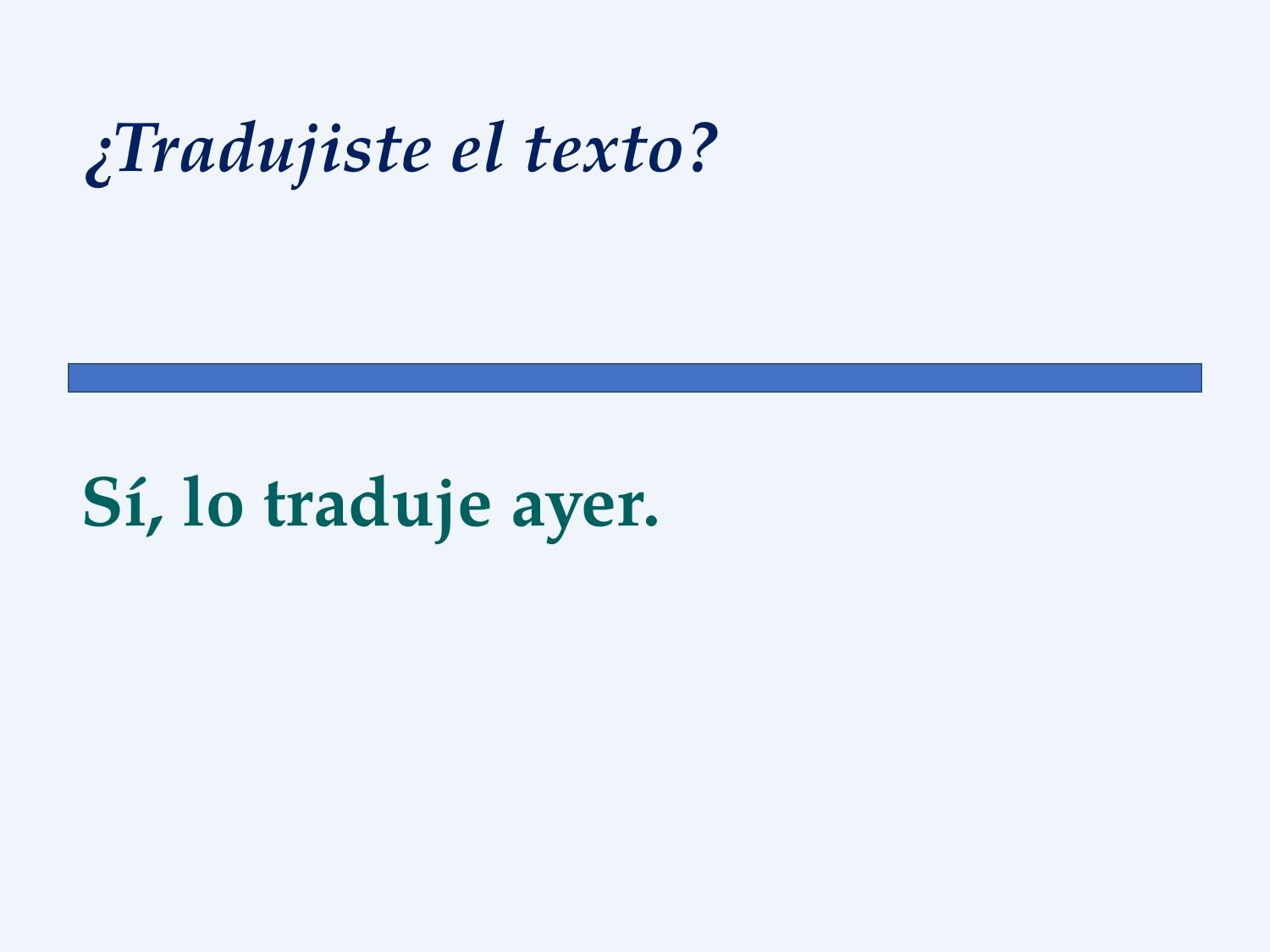

¿Tradujiste el texto?

Sí, lo traduje ayer.